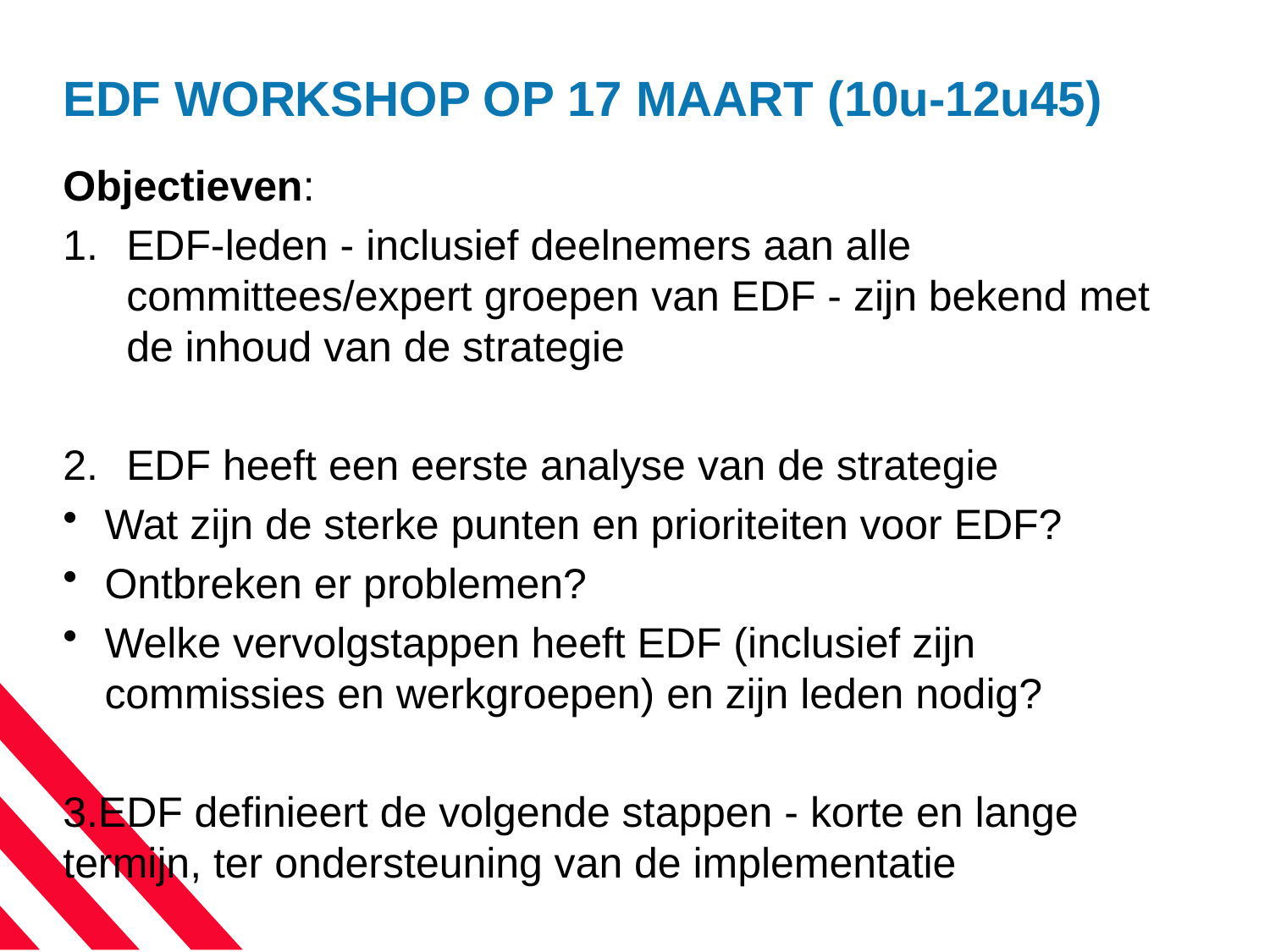

# EDF WORKSHOP OP 17 MAART (10u-12u45)
Objectieven:
EDF-leden - inclusief deelnemers aan alle committees/expert groepen van EDF - zijn bekend met de inhoud van de strategie

EDF heeft een eerste analyse van de strategie
Wat zijn de sterke punten en prioriteiten voor EDF?
Ontbreken er problemen?
Welke vervolgstappen heeft EDF (inclusief zijn commissies en werkgroepen) en zijn leden nodig?

3.EDF definieert de volgende stappen - korte en lange termijn, ter ondersteuning van de implementatie